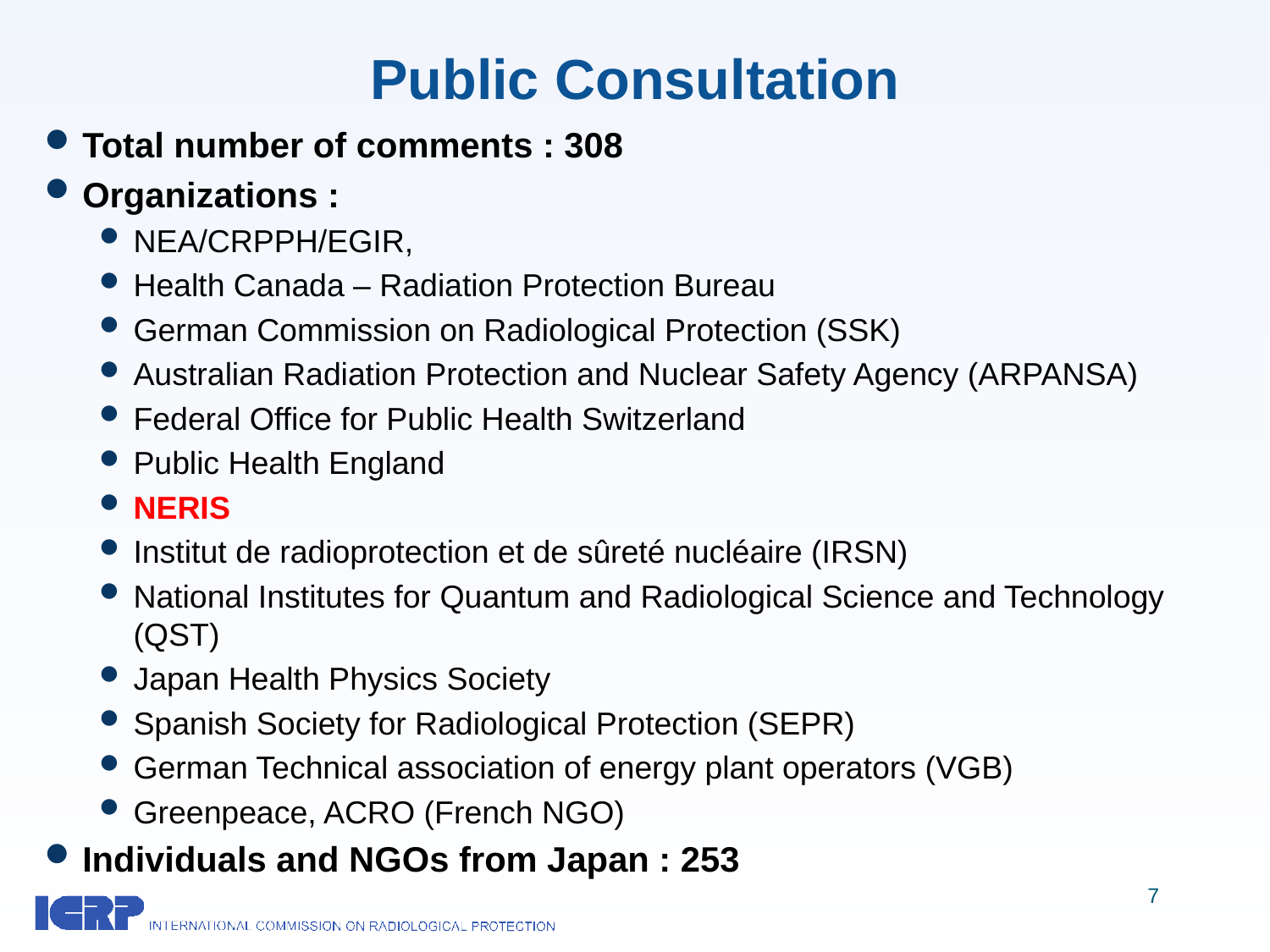

# Public Consultation
Total number of comments : 308
Organizations :
NEA/CRPPH/EGIR,
Health Canada – Radiation Protection Bureau
German Commission on Radiological Protection (SSK)
Australian Radiation Protection and Nuclear Safety Agency (ARPANSA)
Federal Office for Public Health Switzerland
Public Health England
NERIS
Institut de radioprotection et de sûreté nucléaire (IRSN)
National Institutes for Quantum and Radiological Science and Technology (QST)
Japan Health Physics Society
Spanish Society for Radiological Protection (SEPR)
German Technical association of energy plant operators (VGB)
Greenpeace, ACRO (French NGO)
Individuals and NGOs from Japan : 253

7